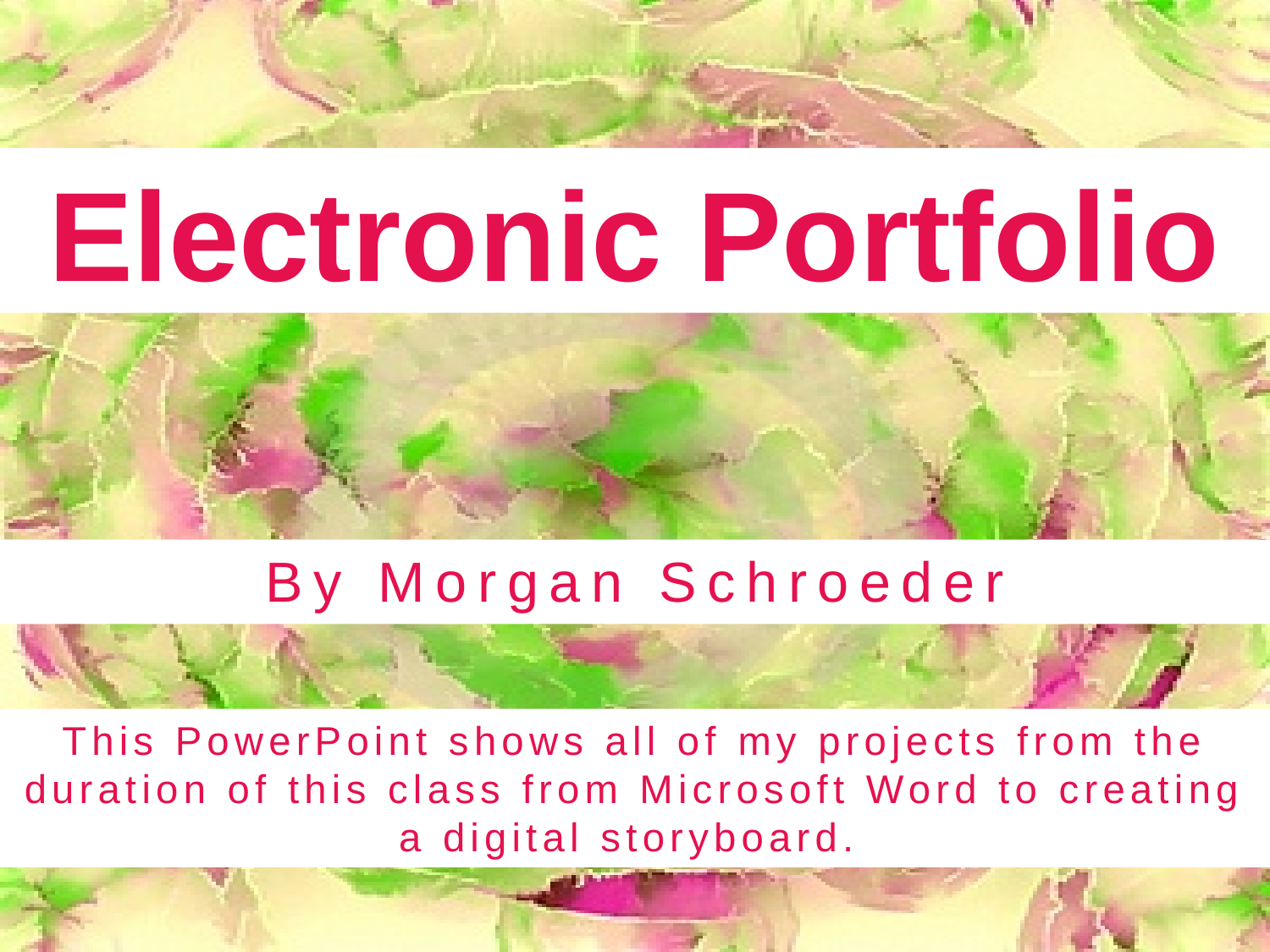

Electronic Portfolio
By Morgan Schroeder

This PowerPoint shows all of my projects from the duration of this class from Microsoft Word to creating a digital storyboard.